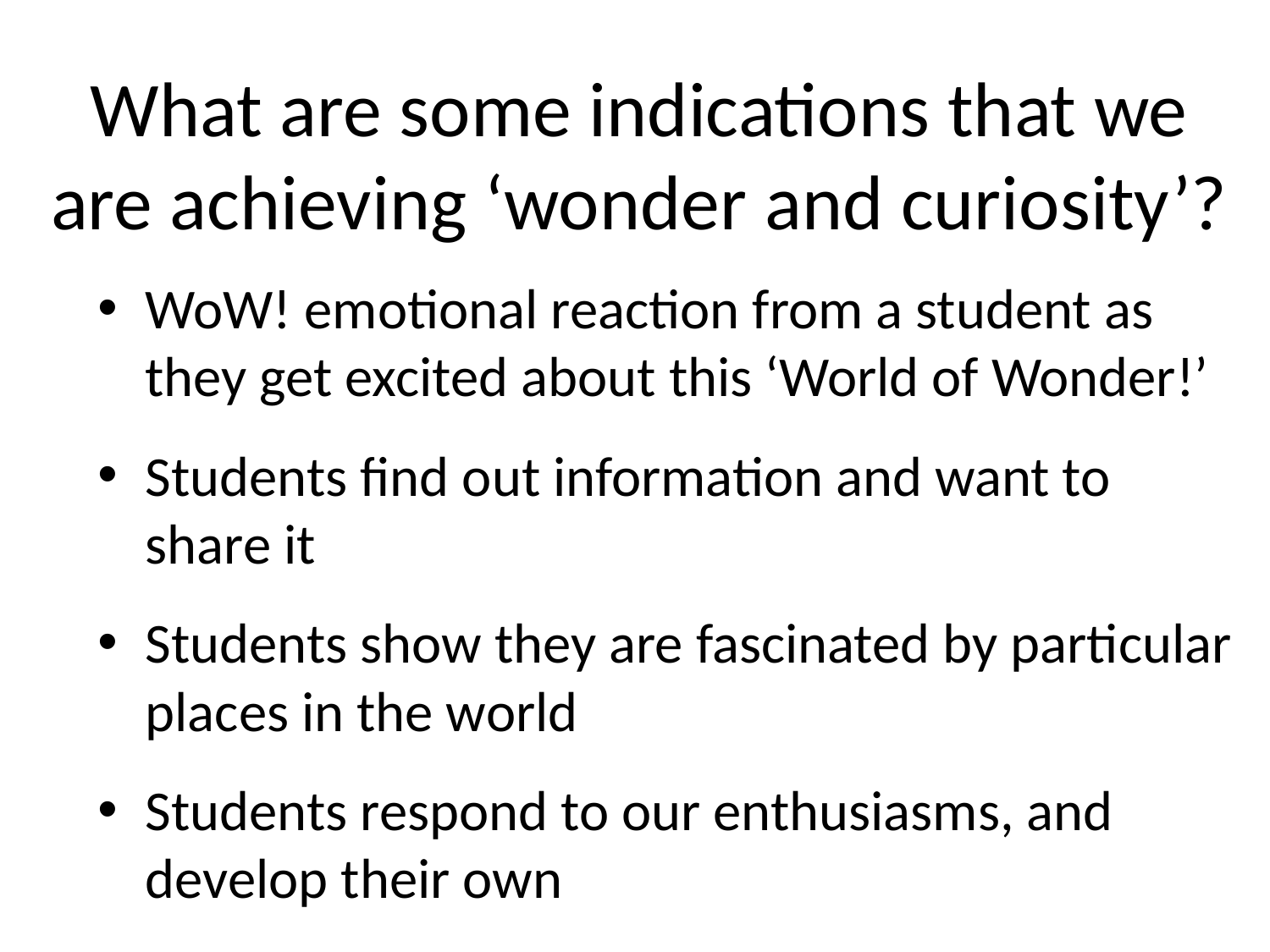

# What are some indications that we are achieving ‘wonder and curiosity’?
WoW! emotional reaction from a student as they get excited about this ‘World of Wonder!’
Students find out information and want to share it
Students show they are fascinated by particular places in the world
Students respond to our enthusiasms, and develop their own